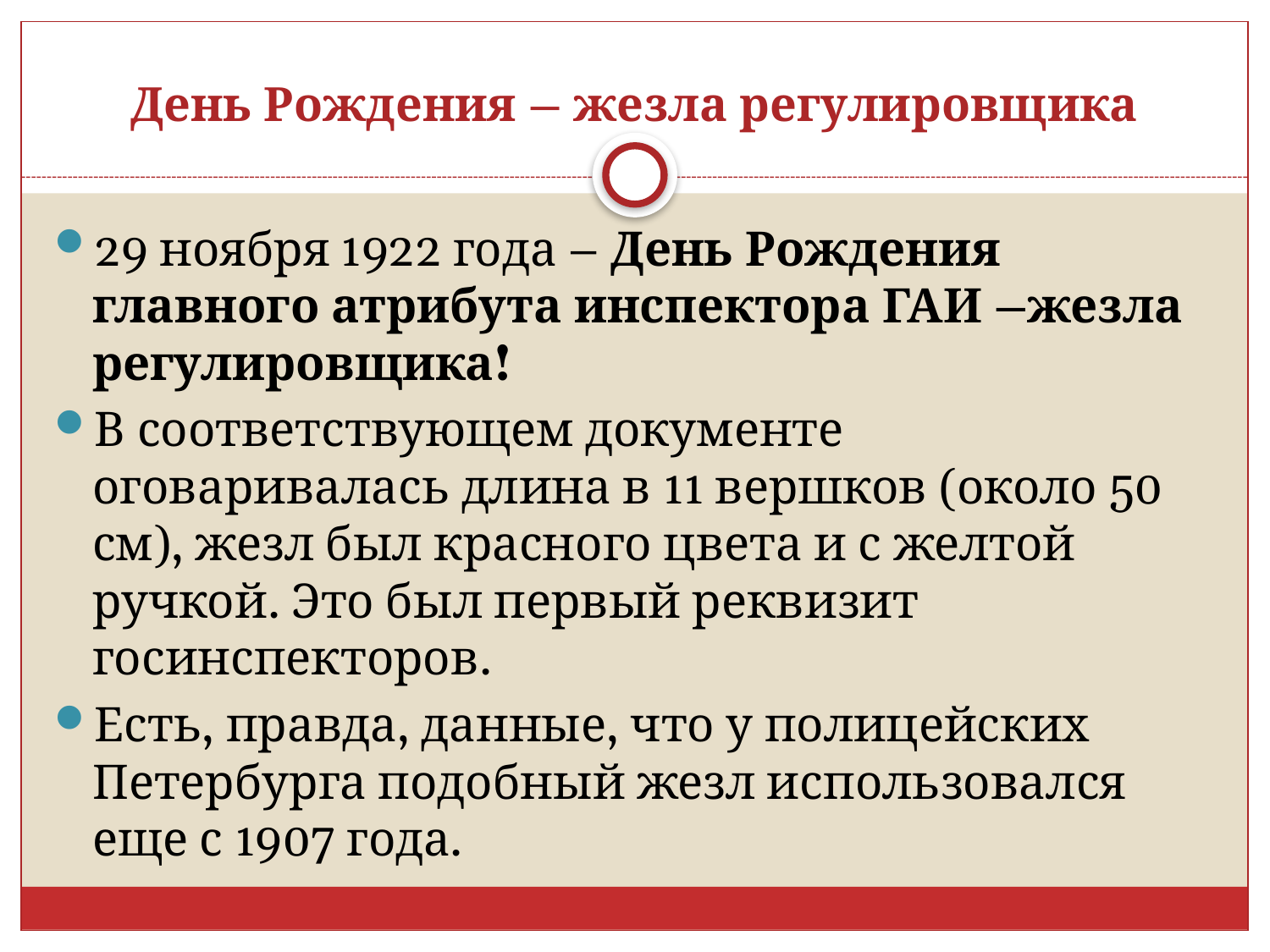

# День Рождения – жезла регулировщика
29 ноября 1922 года – День Рождения главного атрибута инспектора ГАИ –жезла регулировщика!
В соответствующем документе оговаривалась длина в 11 вершков (около 50 см), жезл был красного цвета и с желтой ручкой. Это был первый реквизит госинспекторов.
Есть, правда, данные, что у полицейских Петербурга подобный жезл использовался еще с 1907 года.